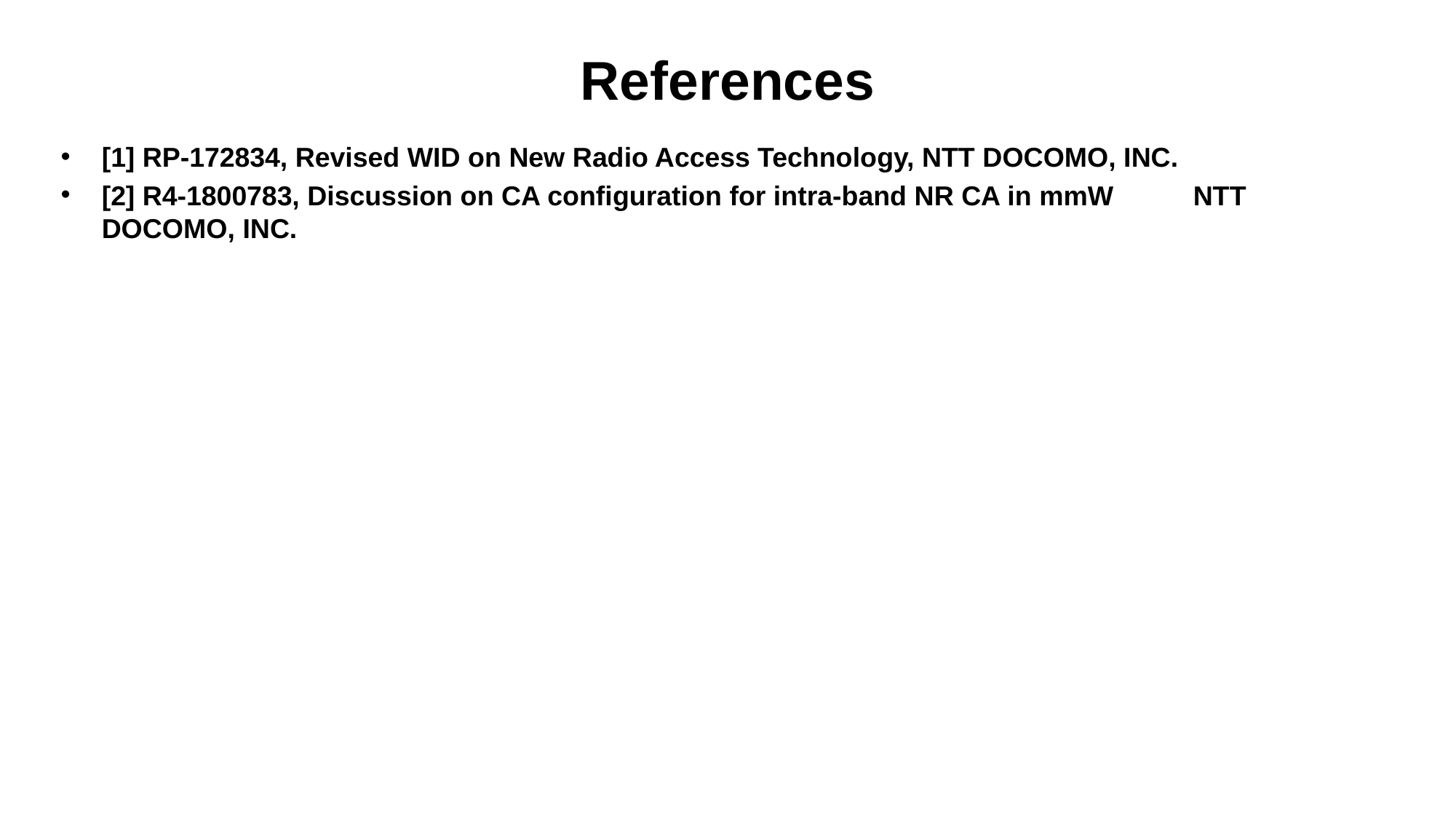

# References
[1] RP-172834, Revised WID on New Radio Access Technology, NTT DOCOMO, INC.
[2] R4-1800783, Discussion on CA configuration for intra-band NR CA in mmW	NTT 	DOCOMO, INC.